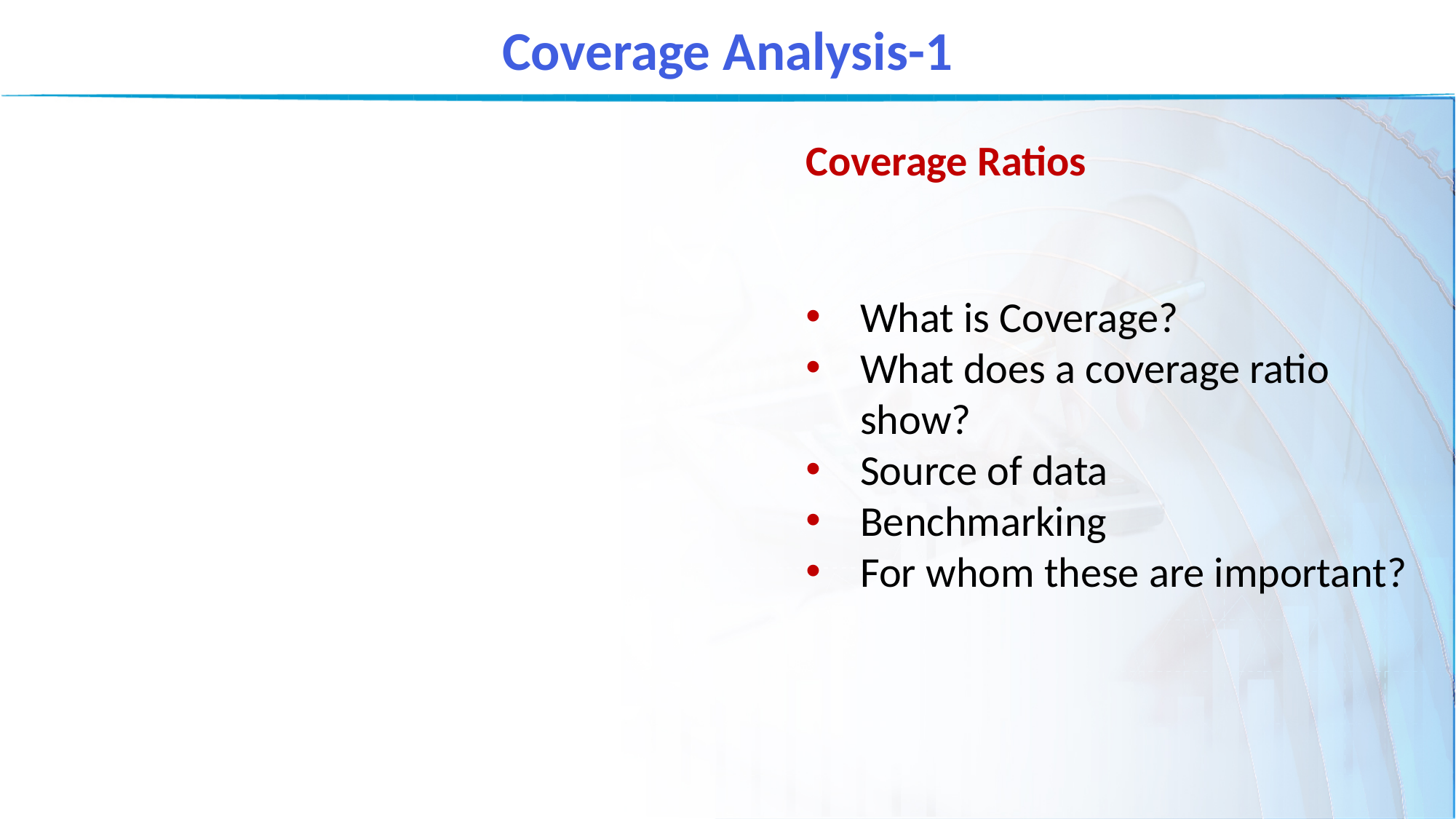

Coverage Analysis-1
Coverage Ratios

What is Coverage?
What does a coverage ratio show?
Source of data
Benchmarking
For whom these are important?